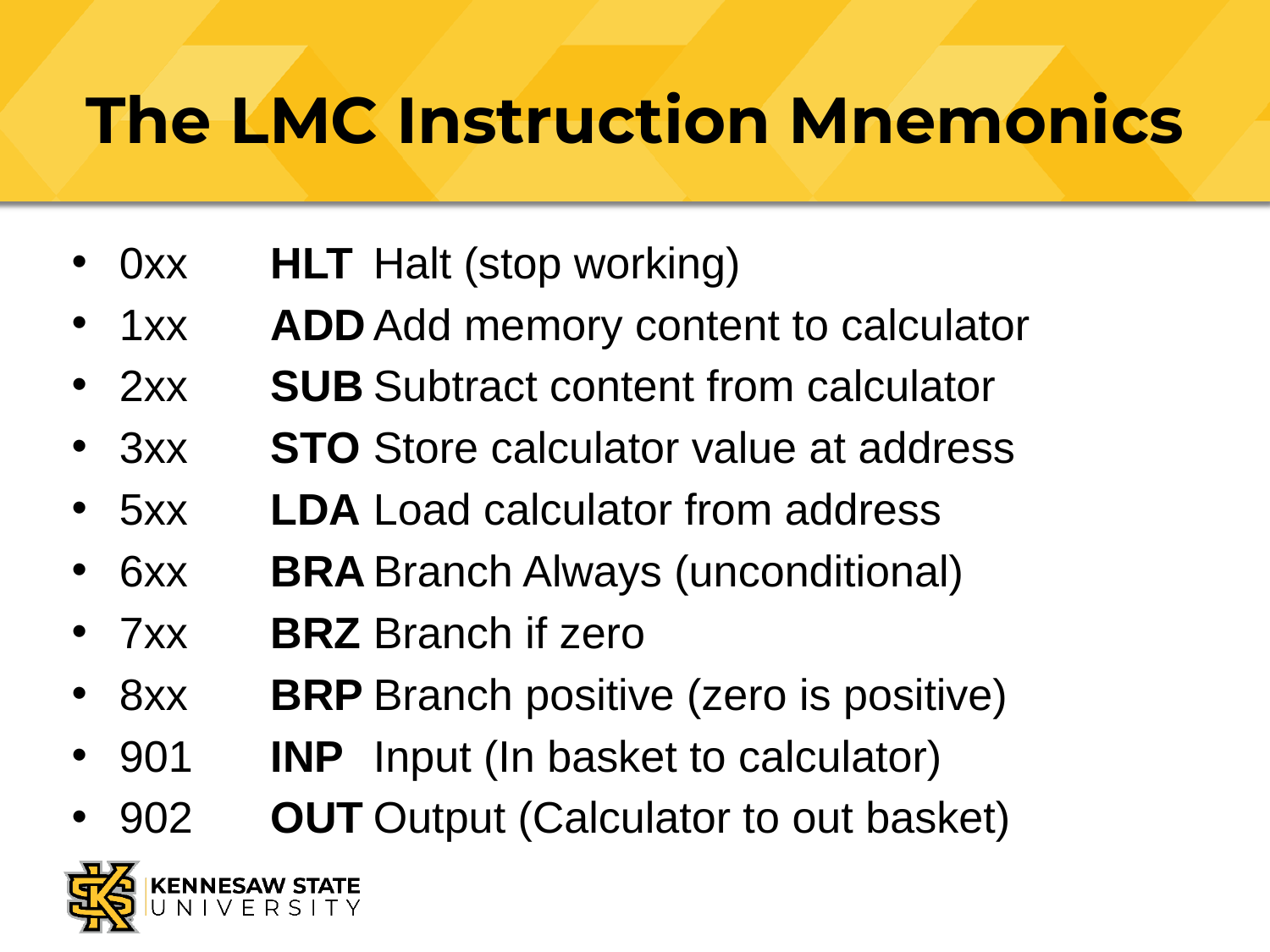

# The LMC Instruction Mnemonics
0xx	  HLT	Halt (stop working)
1xx	  ADD	Add memory content to calculator
2xx	  SUB	Subtract content from calculator
3xx	  STO	Store calculator value at address
5xx	  LDA	Load calculator from address
6xx	  BRA	Branch Always (unconditional)
7xx 	  BRZ	Branch if zero
8xx 	  BRP	Branch positive (zero is positive)
901	  INP	Input (In basket to calculator)
902	  OUT	Output (Calculator to out basket)